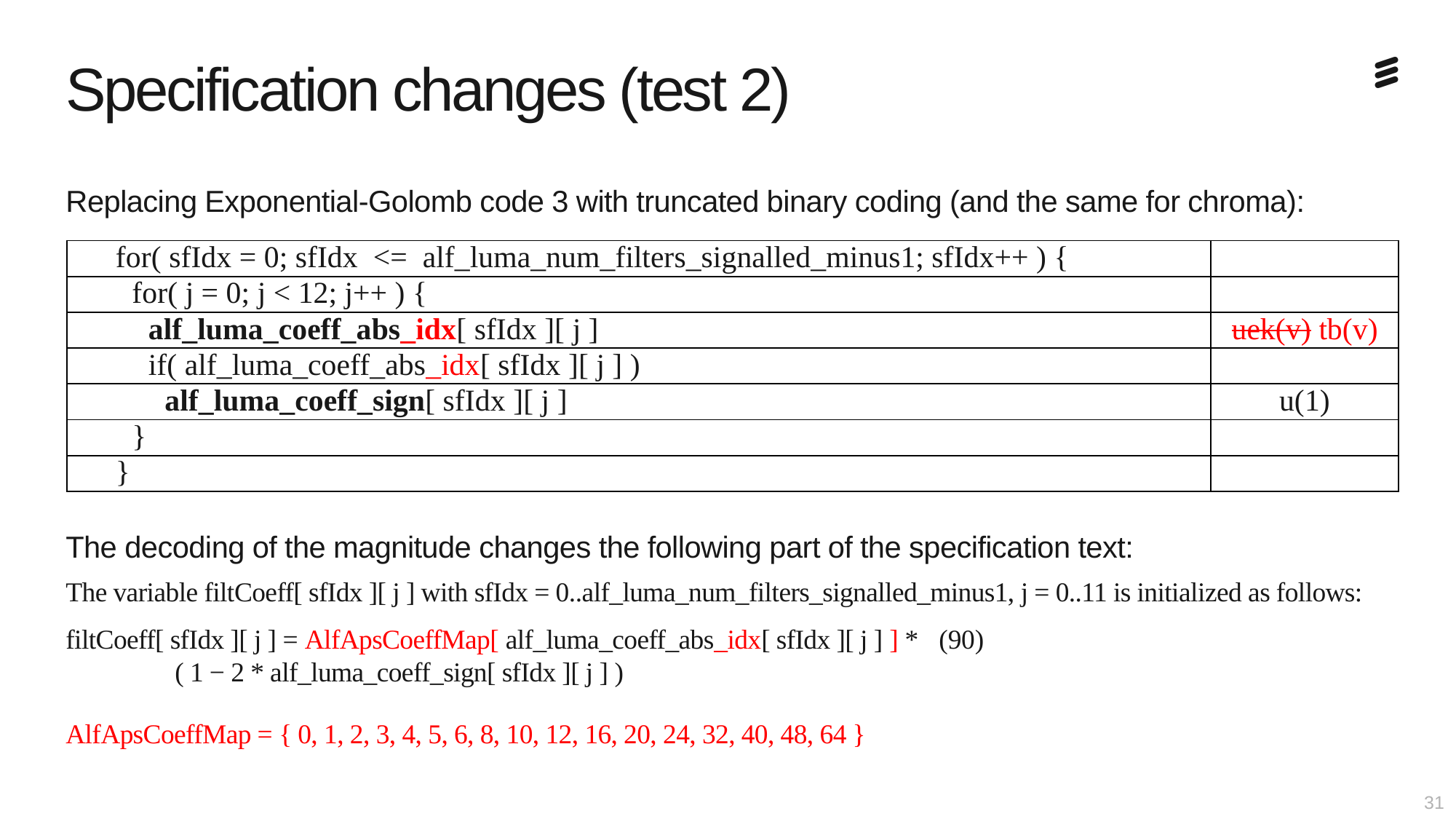

# Specification changes (test 2)
Replacing Exponential-Golomb code 3 with truncated binary coding (and the same for chroma):

The decoding of the magnitude changes the following part of the specification text:
The variable filtCoeff[ sfIdx ][ j ] with sfIdx = 0..alf_luma_num_filters_signalled_minus1, j = 0..11 is initialized as follows:
filtCoeff[ sfIdx ][ j ] = AlfApsCoeffMap[ alf_luma_coeff_abs_idx[ sfIdx ][ j ] ] * 	(90)
	( 1 − 2 * alf_luma_coeff_sign[ sfIdx ][ j ] )
AlfApsCoeffMap = { 0, 1, 2, 3, 4, 5, 6, 8, 10, 12, 16, 20, 24, 32, 40, 48, 64 }

| for( sfIdx = 0; sfIdx <= alf\_luma\_num\_filters\_signalled\_minus1; sfIdx++ ) { |  |
| --- | --- |
| for( j = 0; j < 12; j++ ) { |  |
| alf\_luma\_coeff\_abs\_idx[ sfIdx ][ j ] | uek(v) tb(v) |
| if( alf\_luma\_coeff\_abs\_idx[ sfIdx ][ j ] ) |  |
| alf\_luma\_coeff\_sign[ sfIdx ][ j ] | u(1) |
| } |  |
| } |  |
31